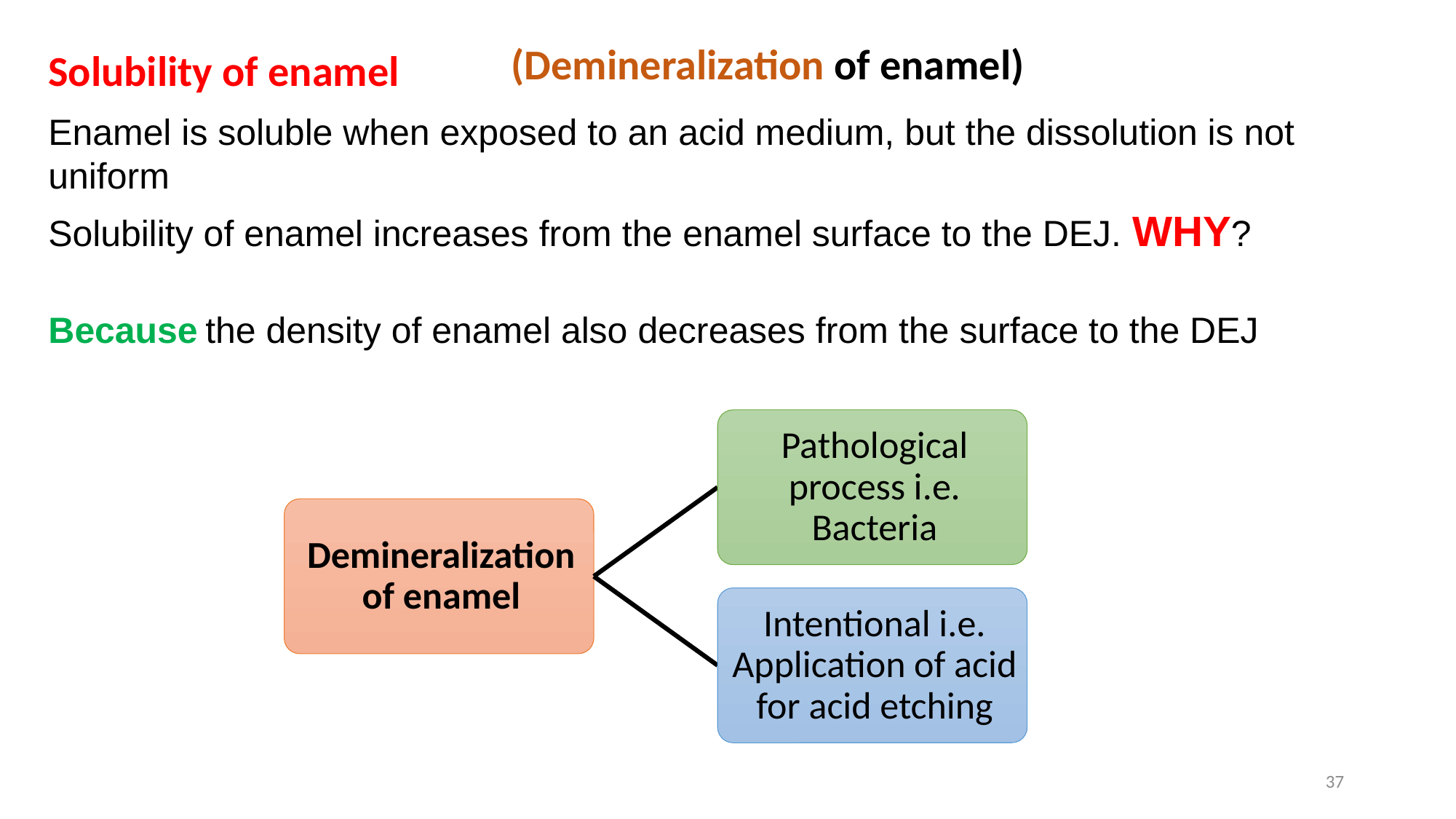

(Demineralization of enamel)
Solubility of enamel
Enamel is soluble when exposed to an acid medium, but the dissolution is not uniform
Solubility of enamel increases from the enamel surface to the DEJ. WHY?
Because the density of enamel also decreases from the surface to the DEJ
Demineralization of enamel

Pathological process i.e. Bacteria

Intentional i.e. Application of acid for acid etching
37